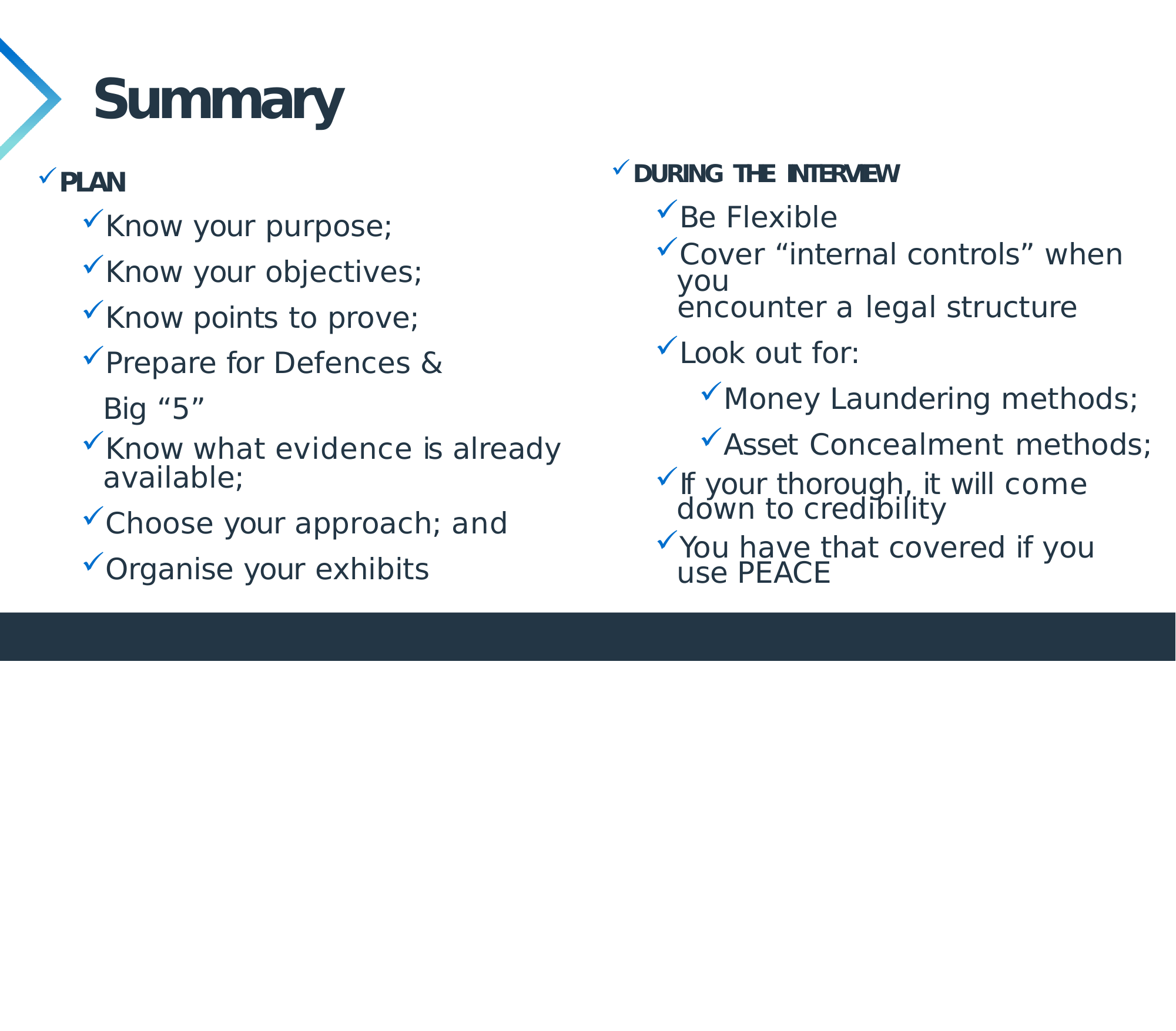

# Summary
DURING THE INTERVIEW
Be Flexible
Cover “internal controls” when you
encounter a legal structure
Look out for:
Money Laundering methods;
Asset Concealment methods;
If your thorough, it will come down to credibility
You have that covered if you use PEACE
PLAN
Know your purpose;
Know your objectives;
Know points to prove;
Prepare for Defences &
Big “5”
Know what evidence is already
available;
Choose your approach; and
Organise your exhibits